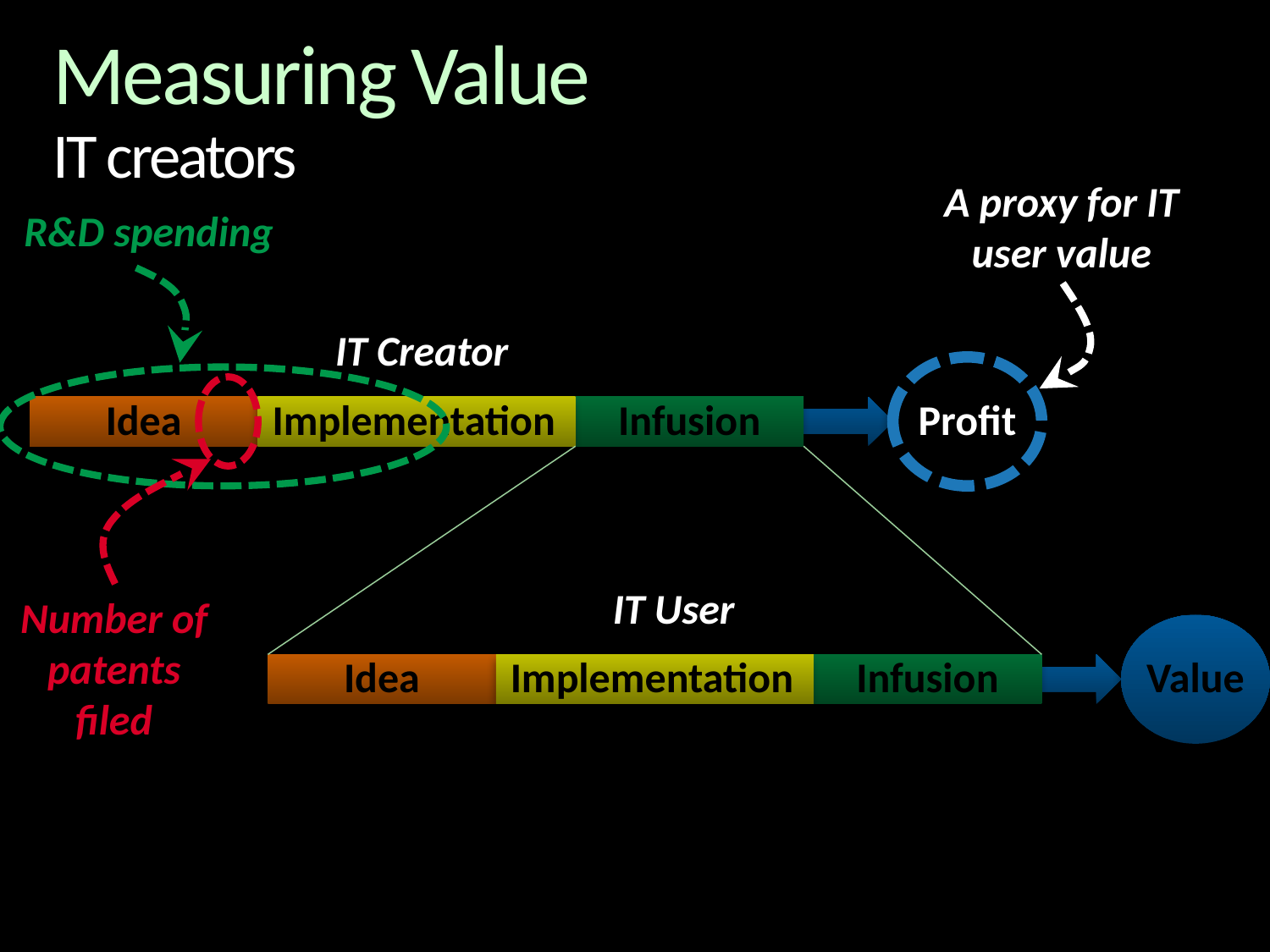

# Measuring Value IT creators
A proxy for IT user value

R&D spending

IT Creator

Profit

Idea
Implementation
Infusion

IT User
Number of patents filed

Idea
Implementation
Infusion
Value